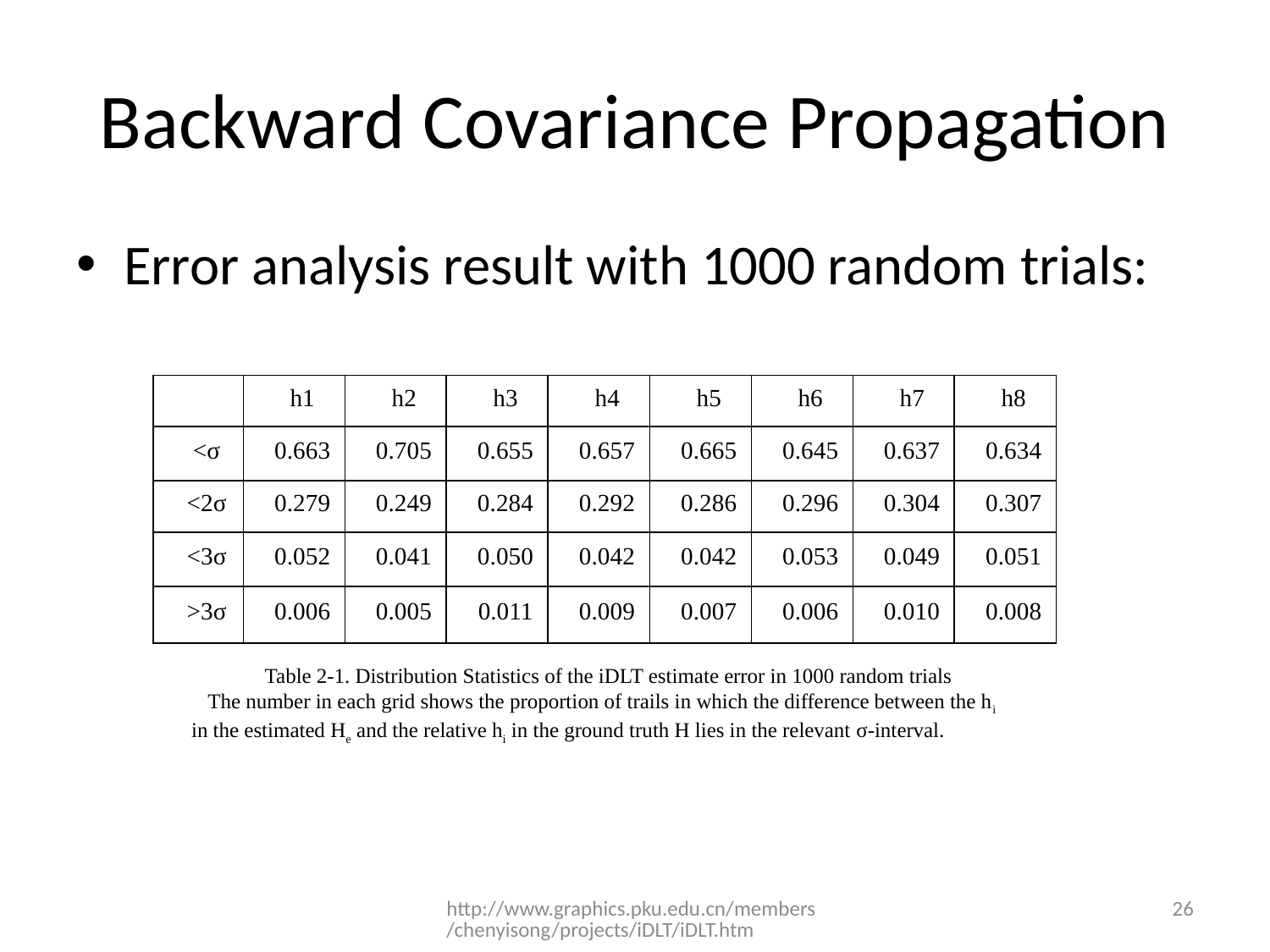

# Backward Covariance Propagation
Error analysis result with 1000 random trials:
|  | h1 | h2 | h3 | h4 | h5 | h6 | h7 | h8 |
| --- | --- | --- | --- | --- | --- | --- | --- | --- |
| <σ | 0.663 | 0.705 | 0.655 | 0.657 | 0.665 | 0.645 | 0.637 | 0.634 |
| <2σ | 0.279 | 0.249 | 0.284 | 0.292 | 0.286 | 0.296 | 0.304 | 0.307 |
| <3σ | 0.052 | 0.041 | 0.050 | 0.042 | 0.042 | 0.053 | 0.049 | 0.051 |
| >3σ | 0.006 | 0.005 | 0.011 | 0.009 | 0.007 | 0.006 | 0.010 | 0.008 |
Table 2-1. Distribution Statistics of the iDLT estimate error in 1000 random trials
The number in each grid shows the proportion of trails in which the difference between the hi  in the estimated He and the relative hi in the ground truth H lies in the relevant σ-interval.
http://www.graphics.pku.edu.cn/members/chenyisong/projects/iDLT/iDLT.htm
26